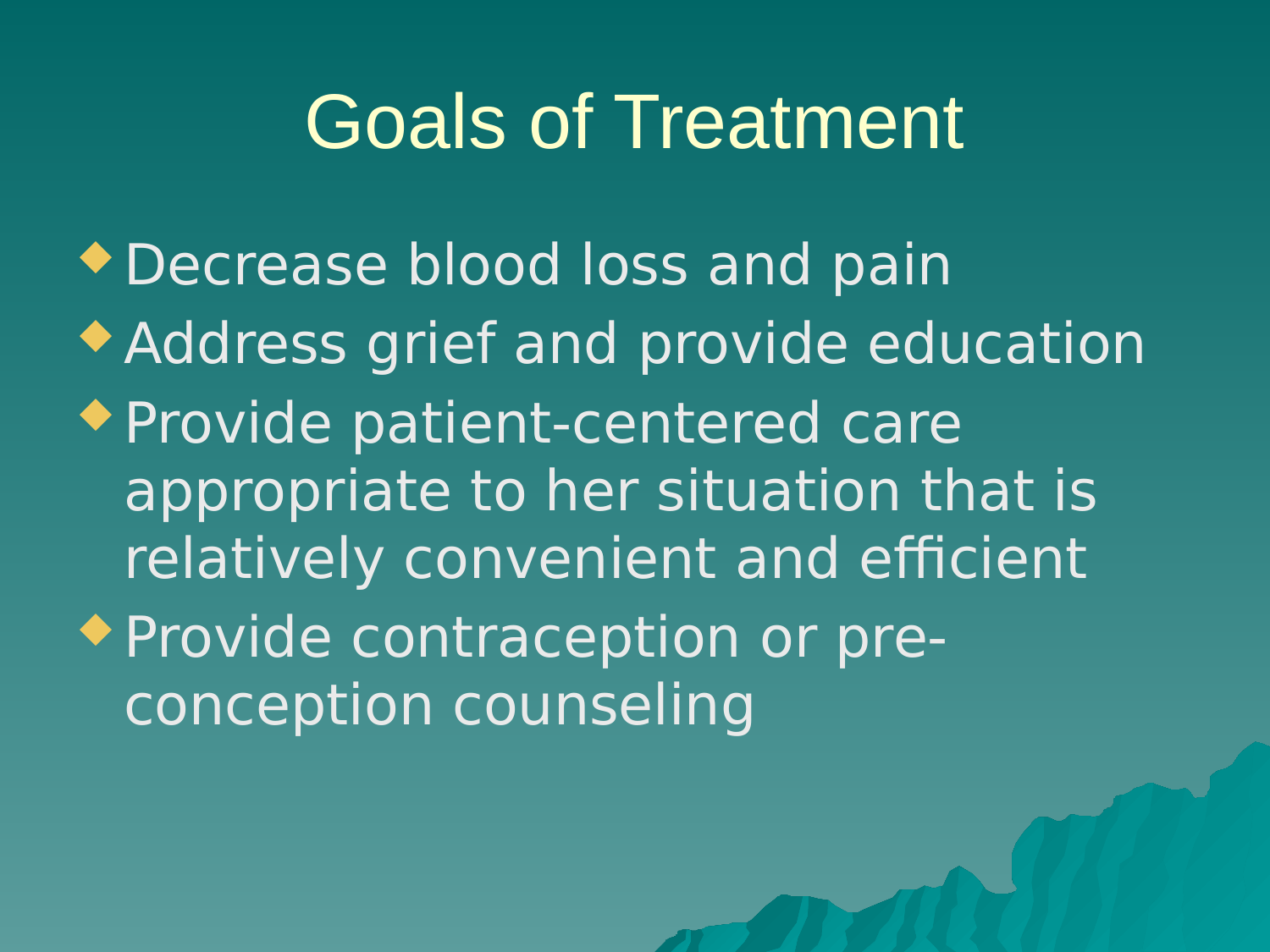

# Goals of Treatment
Decrease blood loss and pain
Address grief and provide education
Provide patient-centered care appropriate to her situation that is relatively convenient and efficient
Provide contraception or pre-conception counseling